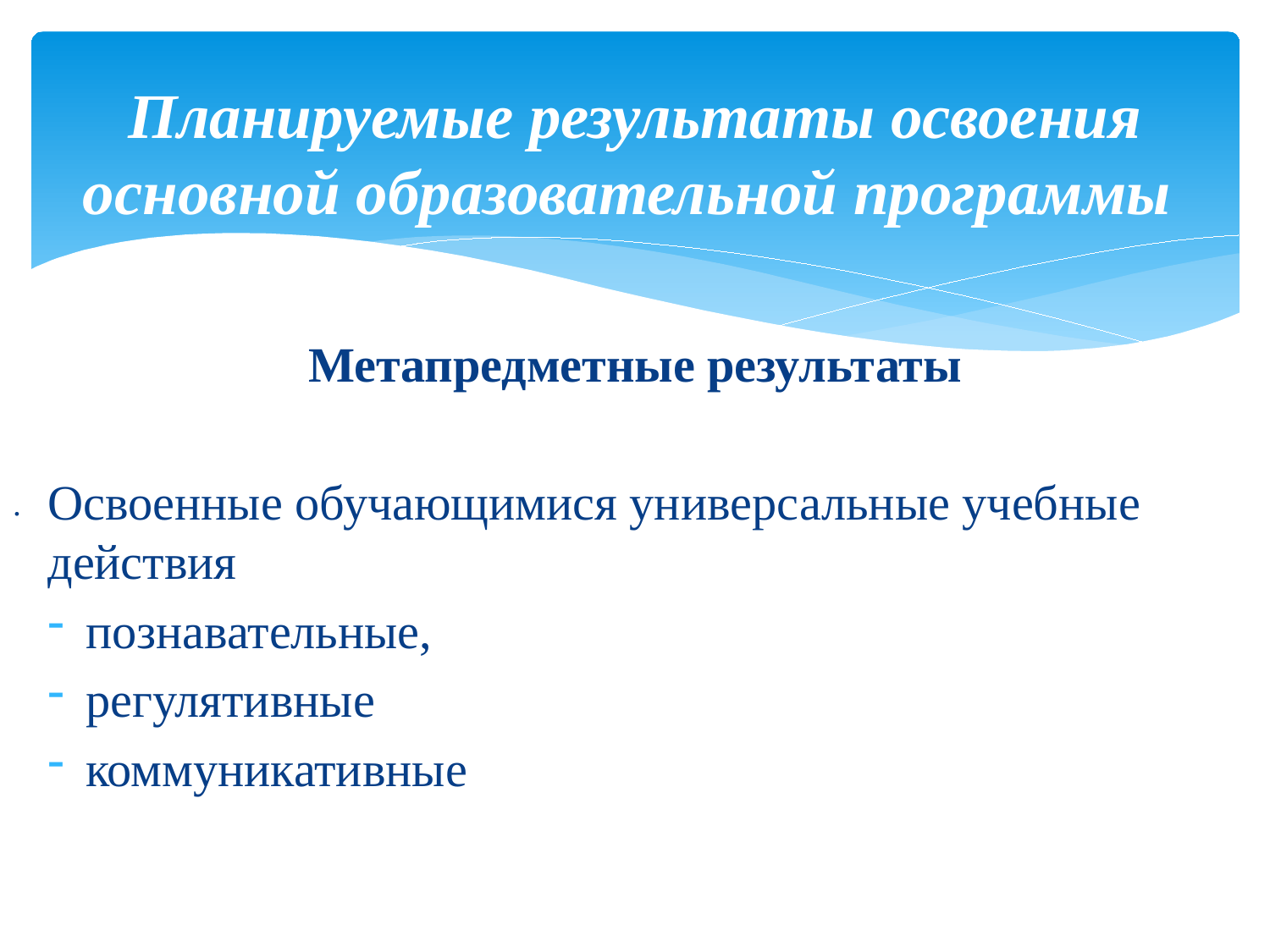

# Планируемые результаты освоения основной образовательной программы
Метапредметные результаты

Освоенные обучающимися универсальные учебные действия
познавательные,
регулятивные
коммуникативные
.